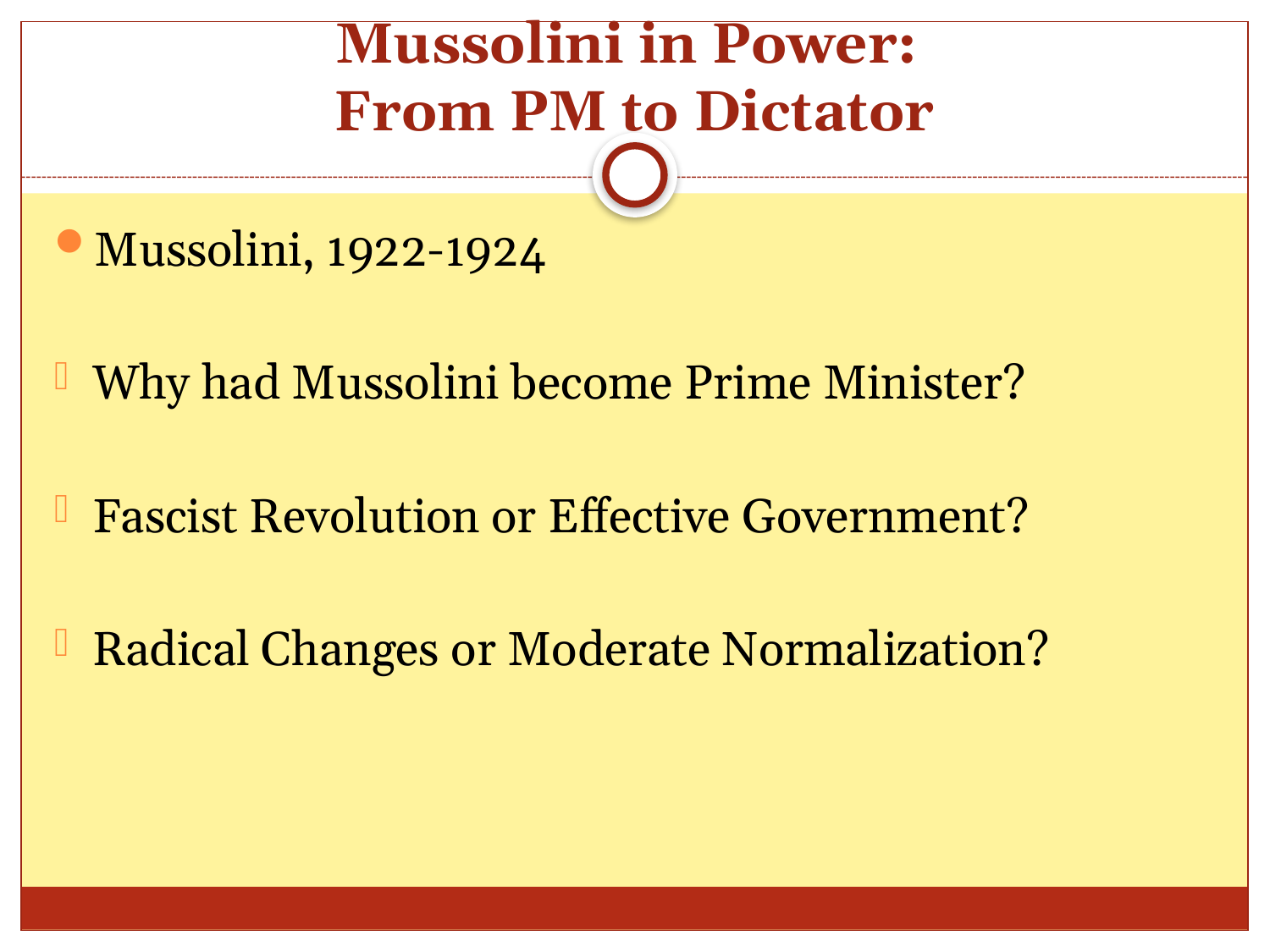

# Mussolini in Power: From PM to Dictator
Mussolini, 1922-1924

Why had Mussolini become Prime Minister?

Fascist Revolution or Effective Government?

Radical Changes or Moderate Normalization?